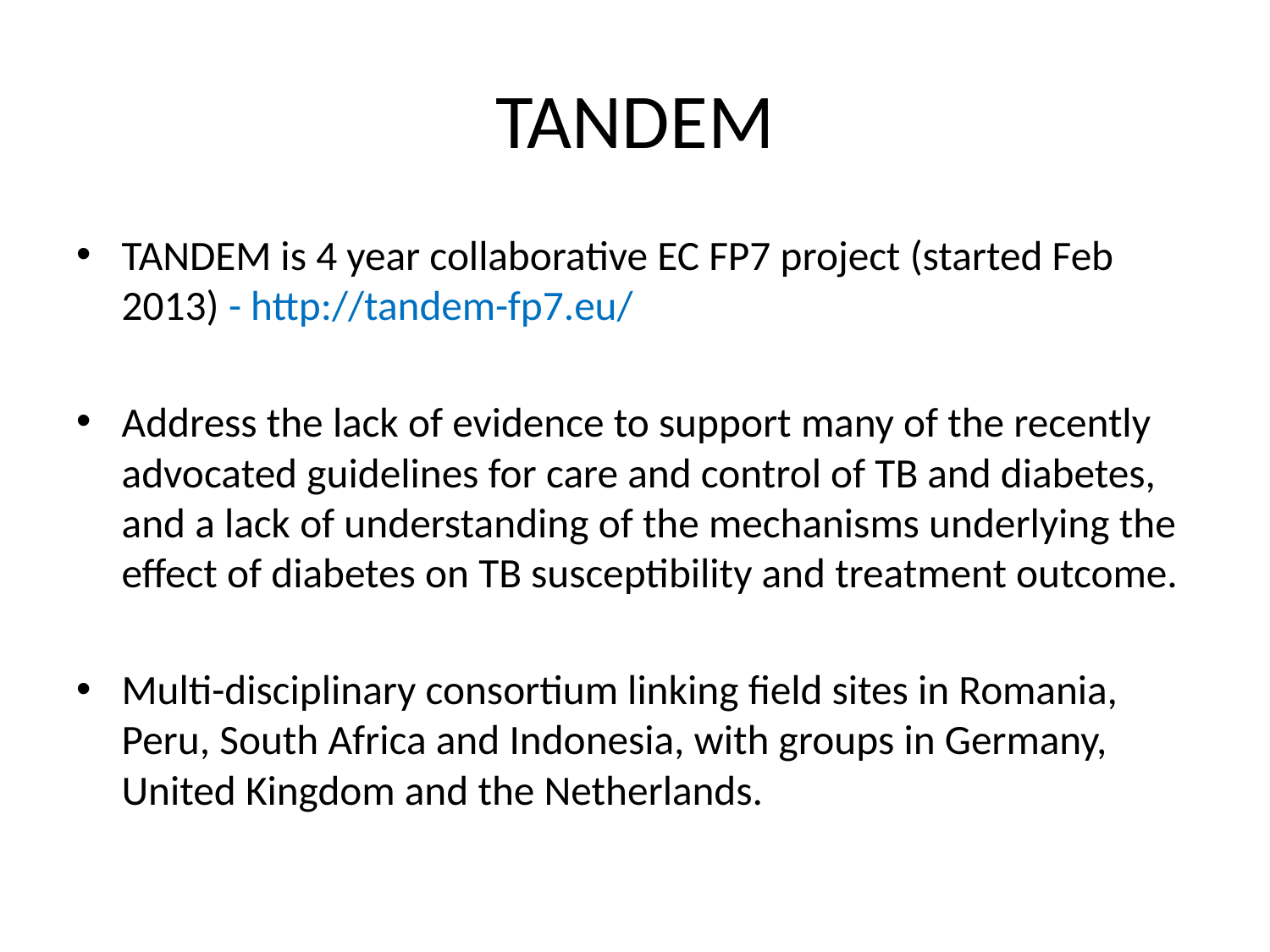

global TB control.

# TANDEM
TANDEM is 4 year collaborative EC FP7 project (started Feb 2013) - http://tandem-fp7.eu/

Address the lack of evidence to support many of the recently advocated guidelines for care and control of TB and diabetes, and a lack of understanding of the mechanisms underlying the effect of diabetes on TB susceptibility and treatment outcome.

Multi-disciplinary consortium linking field sites in Romania, Peru, South Africa and Indonesia, with groups in Germany, United Kingdom and the Netherlands.